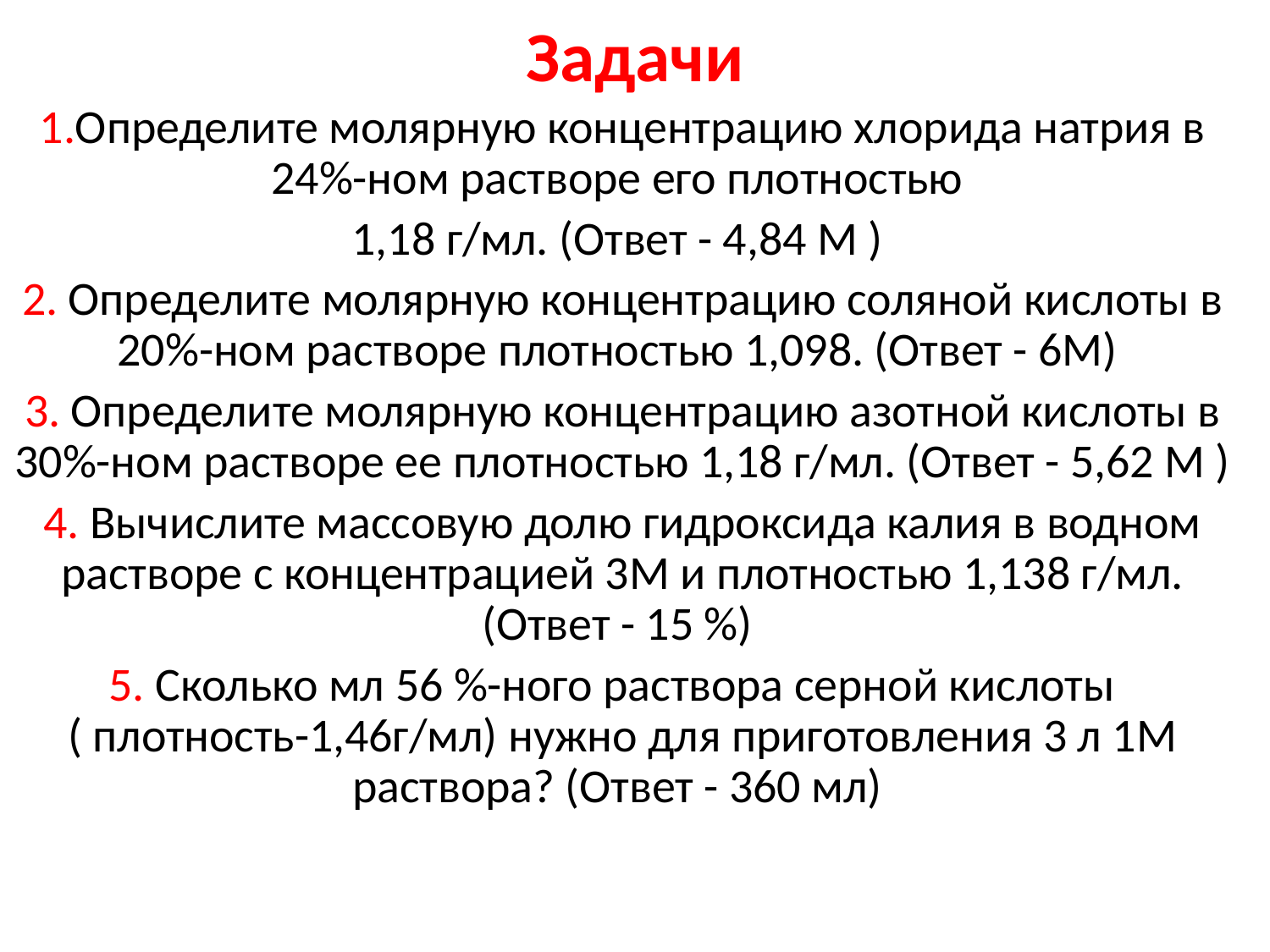

# Задачи
1.Определите молярную концентрацию хлорида натрия в 24%-ном растворе его плотностью
1,18 г/мл. (Ответ - 4,84 М )
2. Определите молярную концентрацию соляной кислоты в 20%-ном растворе плотностью 1,098. (Ответ - 6М)
3. Определите молярную концентрацию азотной кислоты в 30%-ном растворе ее плотностью 1,18 г/мл. (Ответ - 5,62 М )
4. Вычислите массовую долю гидроксида калия в водном растворе с концентрацией 3М и плотностью 1,138 г/мл. (Ответ - 15 %)
5. Сколько мл 56 %-ного раствора серной кислоты   ( плотность-1,46г/мл) нужно для приготовления 3 л 1М раствора? (Ответ - 360 мл)